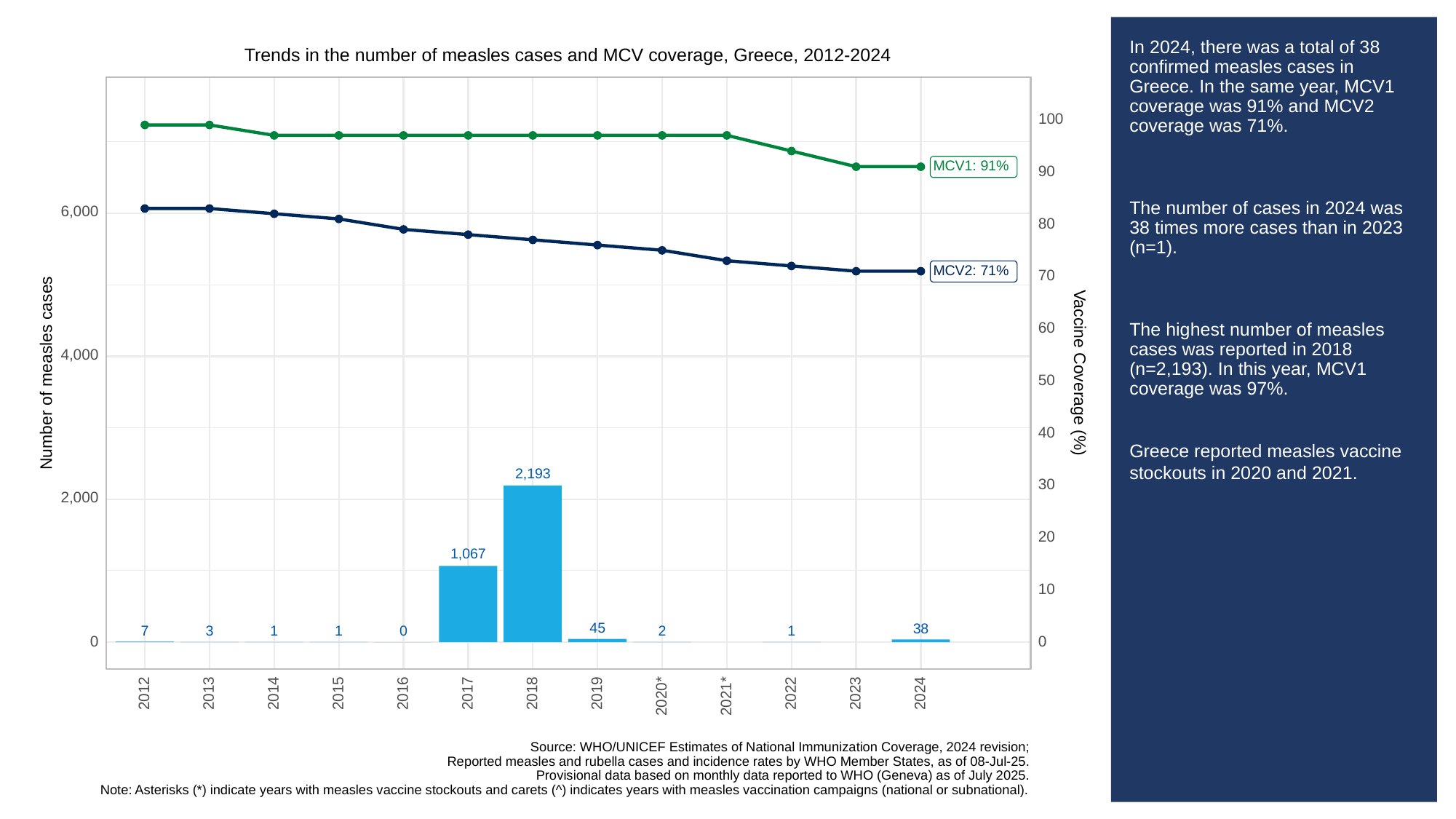

# In 2024, there was a total of 38 confirmed measles cases in Greece. In the same year, MCV1 coverage was 91% and MCV2 coverage was 71%.

The number of cases in 2024 was 38 times more cases than in 2023 (n=1).

The highest number of measles cases was reported in 2018 (n=2,193). In this year, MCV1 coverage was 97%.

Greece reported measles vaccine stockouts in 2020 and 2021.

Trends in the number of measles cases and MCV coverage, Greece, 2012-2024

100

MCV1: 91%

90

6,000

80

MCV2: 71%

70

60
4,000

Vaccine Coverage (%)
Number of measles cases
50
40

2,193
30

2,000

20
1,067

10
45
38
3
7
0
2
1
1
1
0
0

2013
2023
2012
2014
2015
2016
2017
2018
2019
2022
2024
2020*
2021*
Source: WHO/UNICEF Estimates of National Immunization Coverage, 2024 revision;
Reported measles and rubella cases and incidence rates by WHO Member States, as of 08-Jul-25.
Provisional data based on monthly data reported to WHO (Geneva) as of July 2025.
Note: Asterisks (*) indicate years with measles vaccine stockouts and carets (^) indicates years with measles vaccination campaigns (national or subnational).